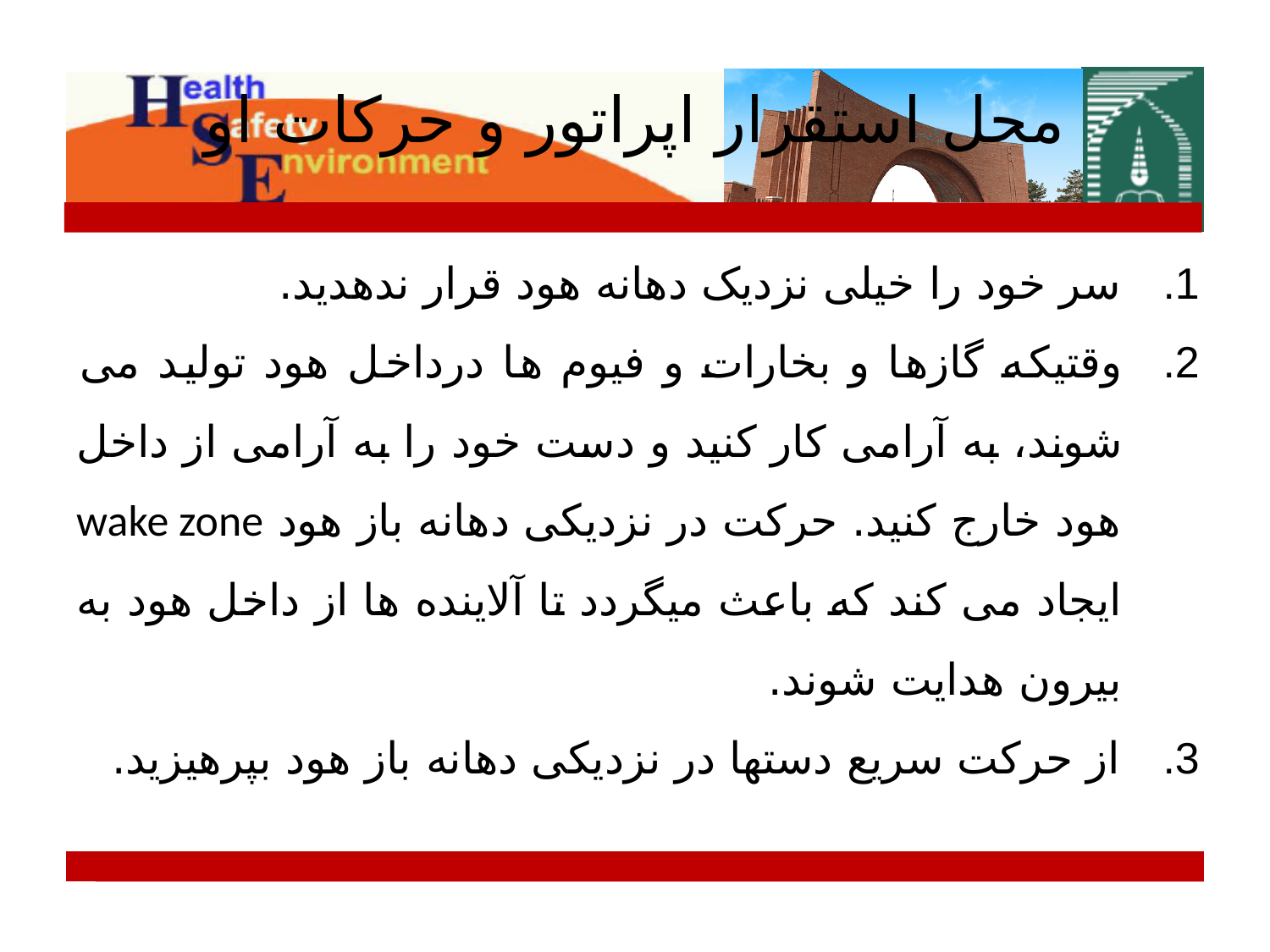

# محل استقرار اپراتور و حرکات او
سر خود را خیلی نزدیک دهانه هود قرار ندهدید.
وقتیکه گازها و بخارات و فیوم ها درداخل هود تولید می شوند، به آرامی کار کنید و دست خود را به آرامی از داخل هود خارج کنید. حرکت در نزدیکی دهانه باز هود wake zone ایجاد می کند که باعث میگردد تا آلاینده ها از داخل هود به بیرون هدایت شوند.
از حرکت سریع دستها در نزدیکی دهانه باز هود بپرهیزید.